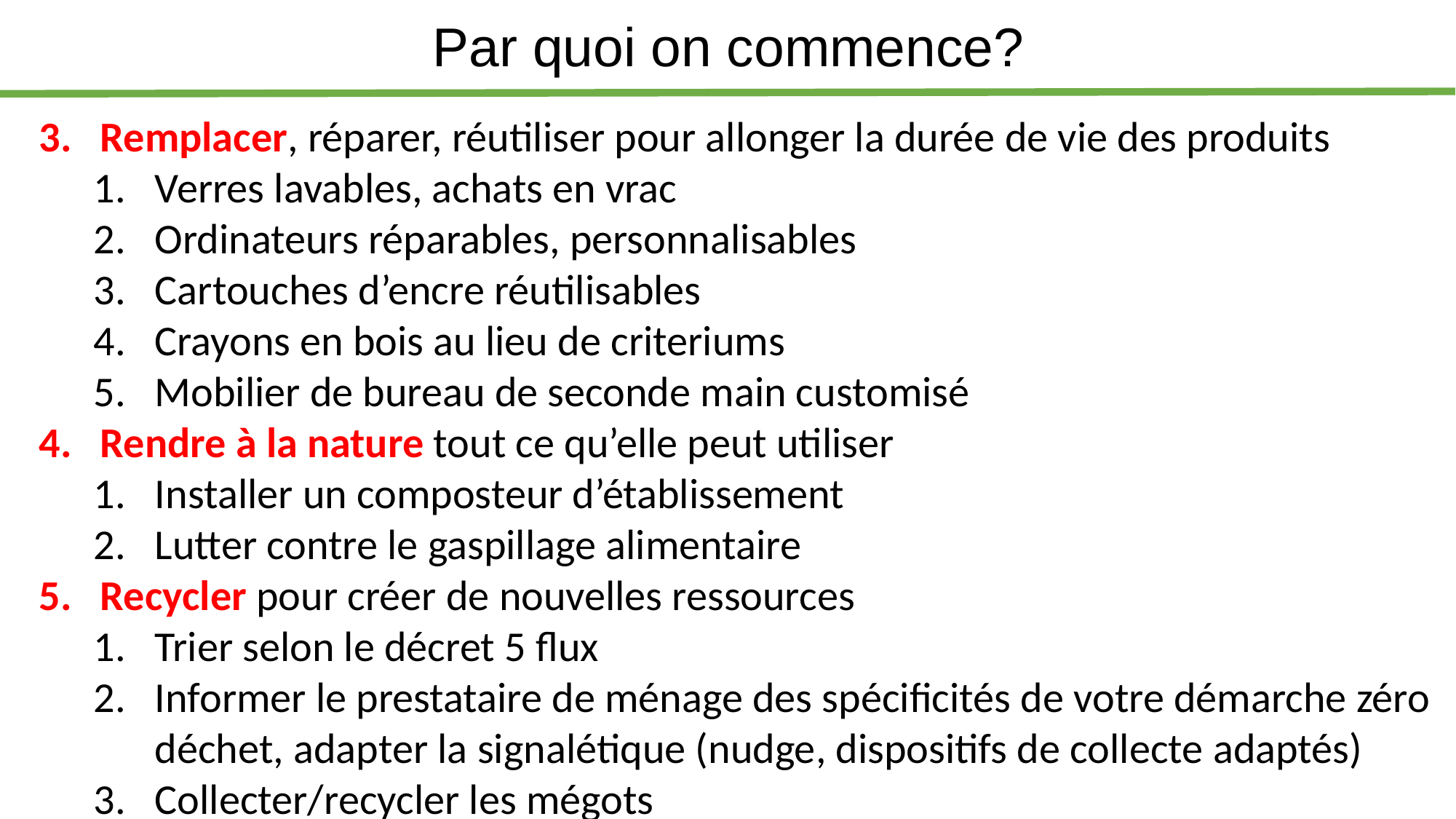

Par quoi on commence?
Remplacer, réparer, réutiliser pour allonger la durée de vie des produits
Verres lavables, achats en vrac
Ordinateurs réparables, personnalisables
Cartouches d’encre réutilisables
Crayons en bois au lieu de criteriums
Mobilier de bureau de seconde main customisé
Rendre à la nature tout ce qu’elle peut utiliser
Installer un composteur d’établissement
Lutter contre le gaspillage alimentaire
Recycler pour créer de nouvelles ressources
Trier selon le décret 5 flux
Informer le prestataire de ménage des spécificités de votre démarche zéro déchet, adapter la signalétique (nudge, dispositifs de collecte adaptés)
Collecter/recycler les mégots